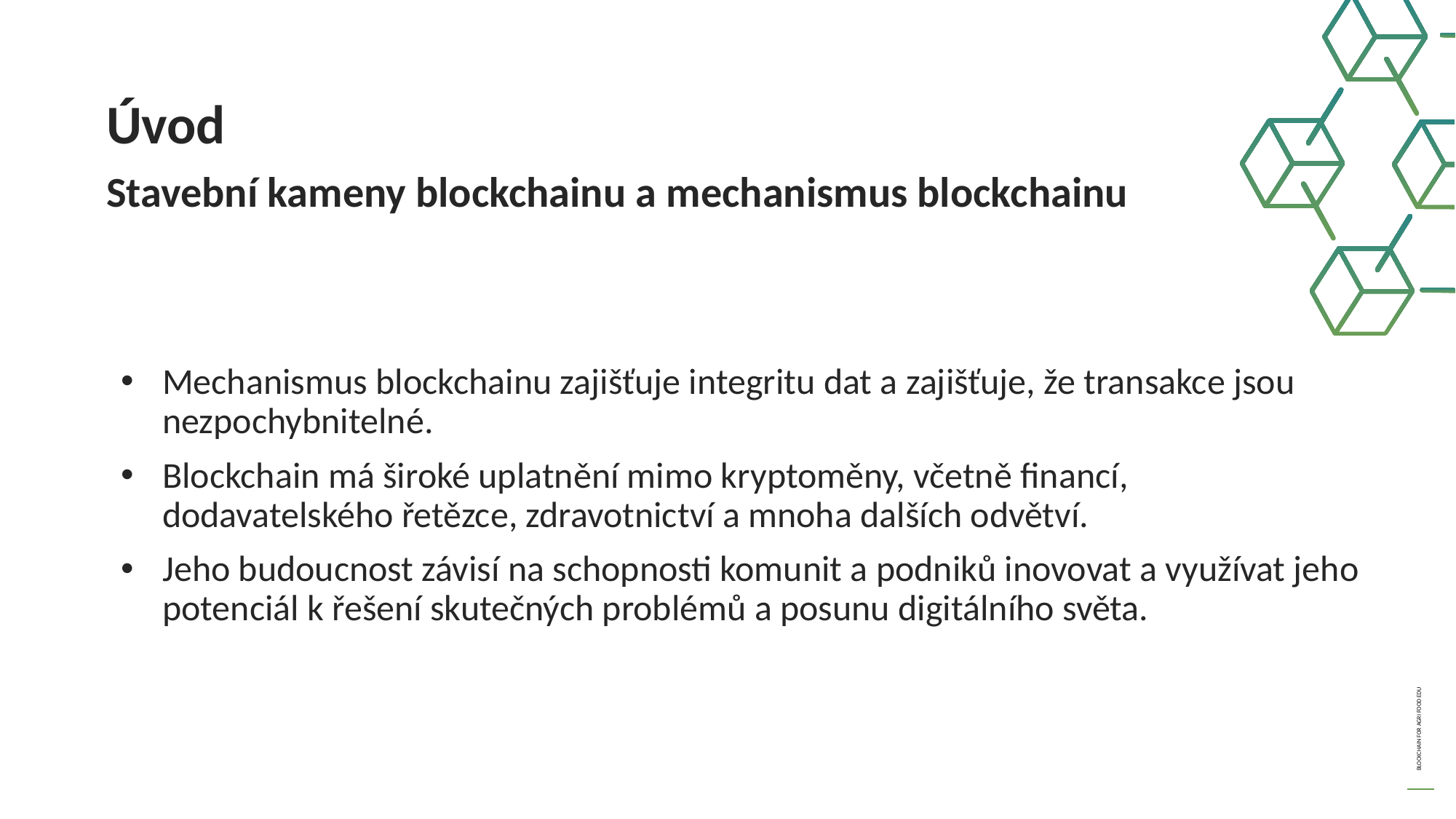

Úvod
Stavební kameny blockchainu a mechanismus blockchainu
Mechanismus blockchainu zajišťuje integritu dat a zajišťuje, že transakce jsou nezpochybnitelné.
Blockchain má široké uplatnění mimo kryptoměny, včetně financí, dodavatelského řetězce, zdravotnictví a mnoha dalších odvětví.
Jeho budoucnost závisí na schopnosti komunit a podniků inovovat a využívat jeho potenciál k řešení skutečných problémů a posunu digitálního světa.